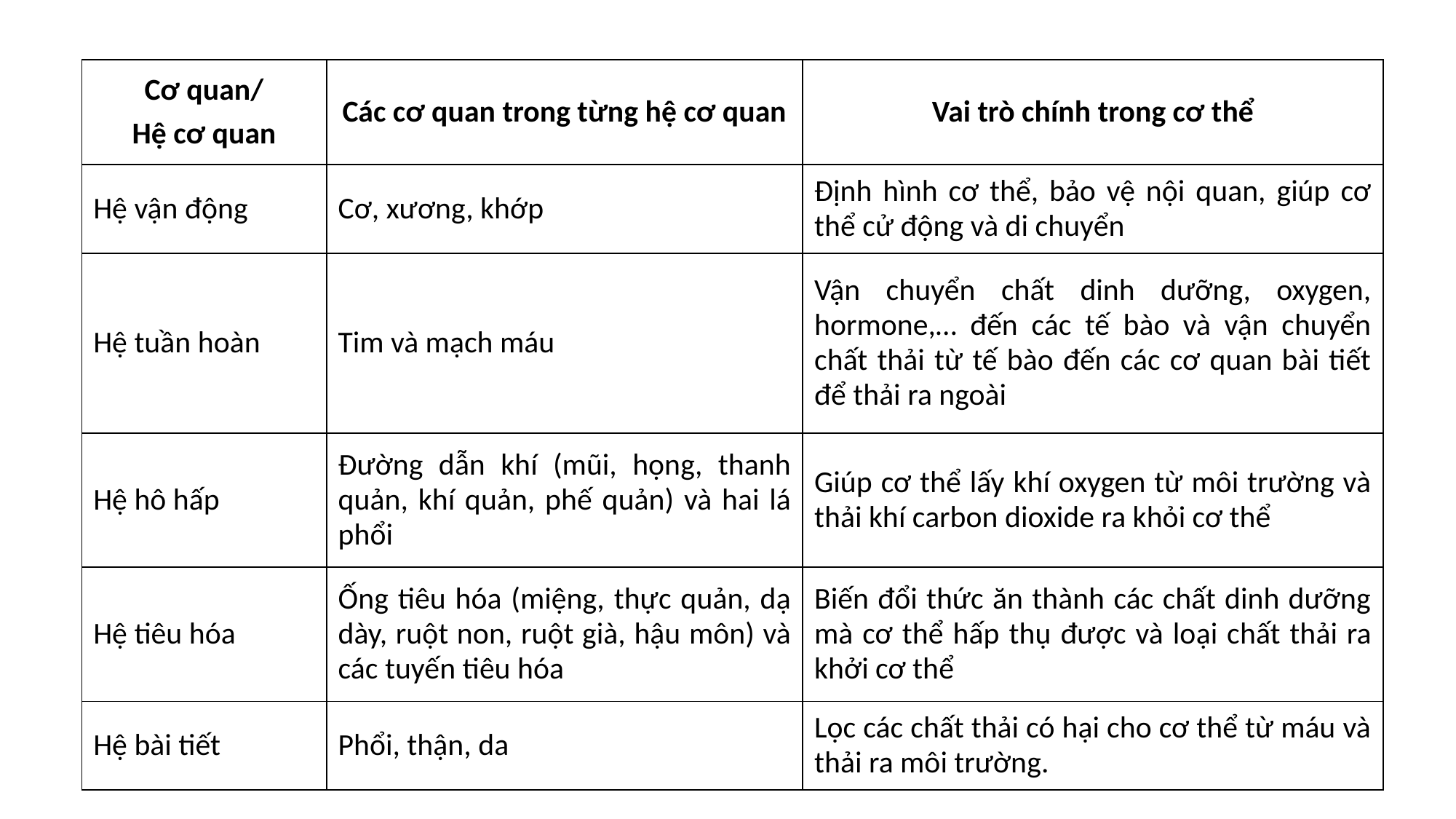

| Cơ quan/ Hệ cơ quan | Các cơ quan trong từng hệ cơ quan | Vai trò chính trong cơ thể |
| --- | --- | --- |
| Hệ vận động | Cơ, xương, khớp | Định hình cơ thể, bảo vệ nội quan, giúp cơ thể cử động và di chuyển |
| Hệ tuần hoàn | Tim và mạch máu | Vận chuyển chất dinh dưỡng, oxygen, hormone,… đến các tế bào và vận chuyển chất thải từ tế bào đến các cơ quan bài tiết để thải ra ngoài |
| Hệ hô hấp | Đường dẫn khí (mũi, họng, thanh quản, khí quản, phế quản) và hai lá phổi | Giúp cơ thể lấy khí oxygen từ môi trường và thải khí carbon dioxide ra khỏi cơ thể |
| Hệ tiêu hóa | Ống tiêu hóa (miệng, thực quản, dạ dày, ruột non, ruột già, hậu môn) và các tuyến tiêu hóa | Biến đổi thức ăn thành các chất dinh dưỡng mà cơ thể hấp thụ được và loại chất thải ra khởi cơ thể |
| Hệ bài tiết | Phổi, thận, da | Lọc các chất thải có hại cho cơ thể từ máu và thải ra môi trường. |